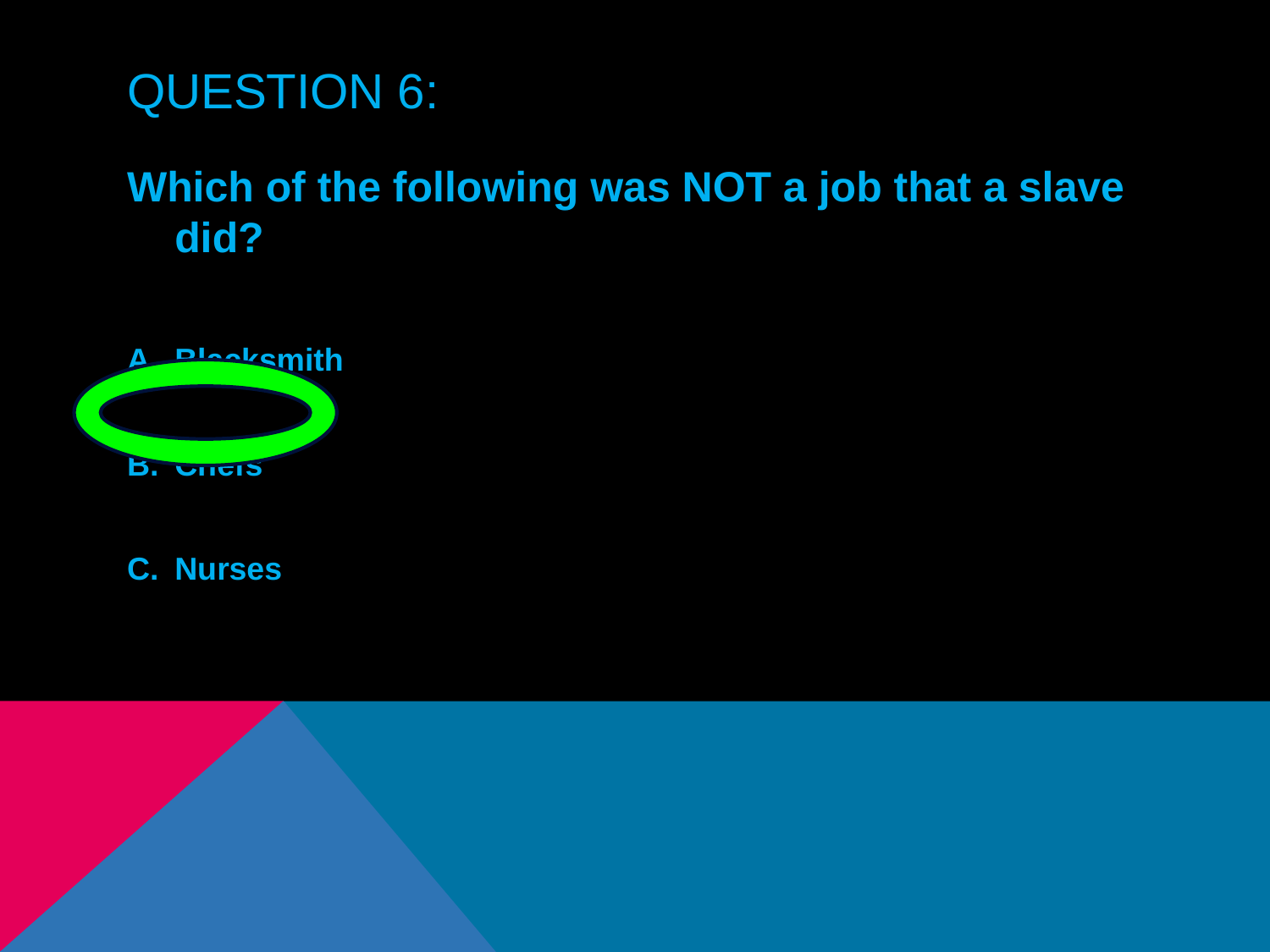

# Question 6:
Which of the following was NOT a job that a slave did?

Blacksmith

Chefs

Nurses